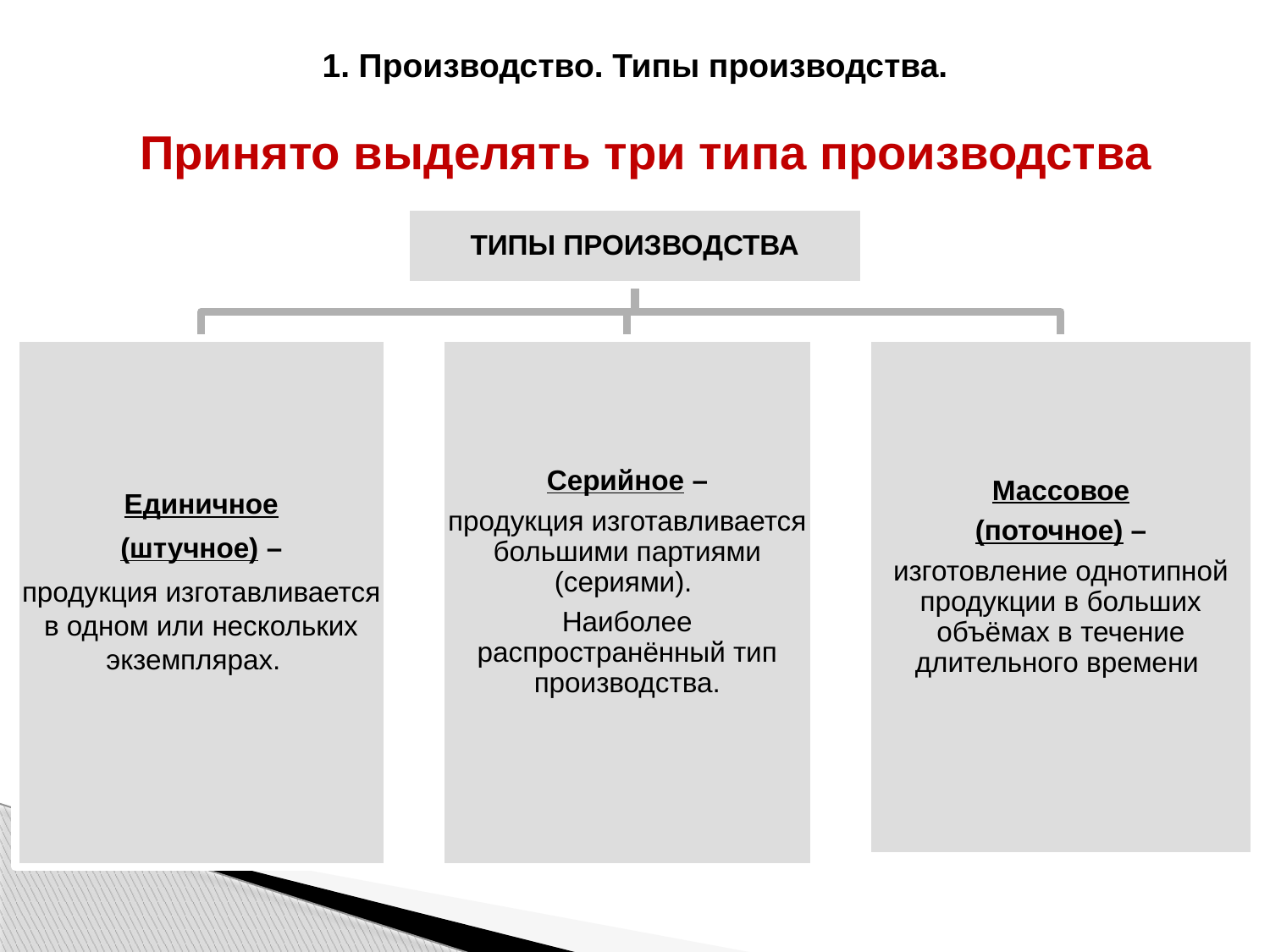

# 1. Производство. Типы производства.
Принято выделять три типа производства
ТИПЫ ПРОИЗВОДСТВА
Единичное
(штучное) –
продукция изготавливается в одном или нескольких экземплярах.

Серийное –
продукция изготавливается большими партиями (сериями).
Наиболее распространённый тип производства.

Массовое
(поточное) –
изготовление однотипной продукции в больших объёмах в течение длительного времени